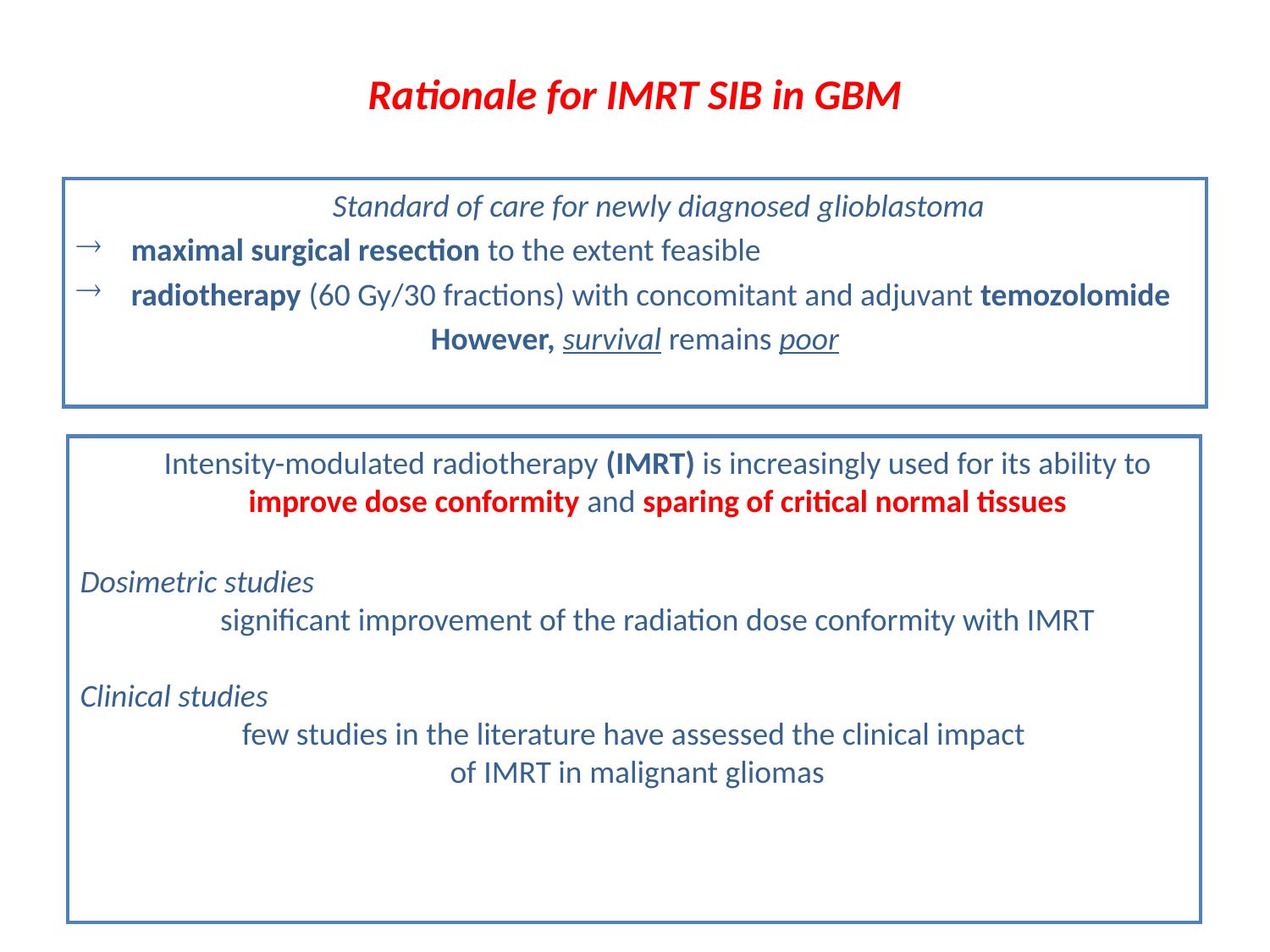

# Rationale for IMRT SIB in GBM
	Standard of care for newly diagnosed glioblastoma
 maximal surgical resection to the extent feasible
 radiotherapy (60 Gy/30 fractions) with concomitant and adjuvant temozolomide
However, survival remains poor

	Intensity-modulated radiotherapy (IMRT) is increasingly used for its ability to improve dose conformity and sparing of critical normal tissues

Dosimetric studies
	significant improvement of the radiation dose conformity with IMRT

Clinical studies
few studies in the literature have assessed the clinical impact
 of IMRT in malignant gliomas